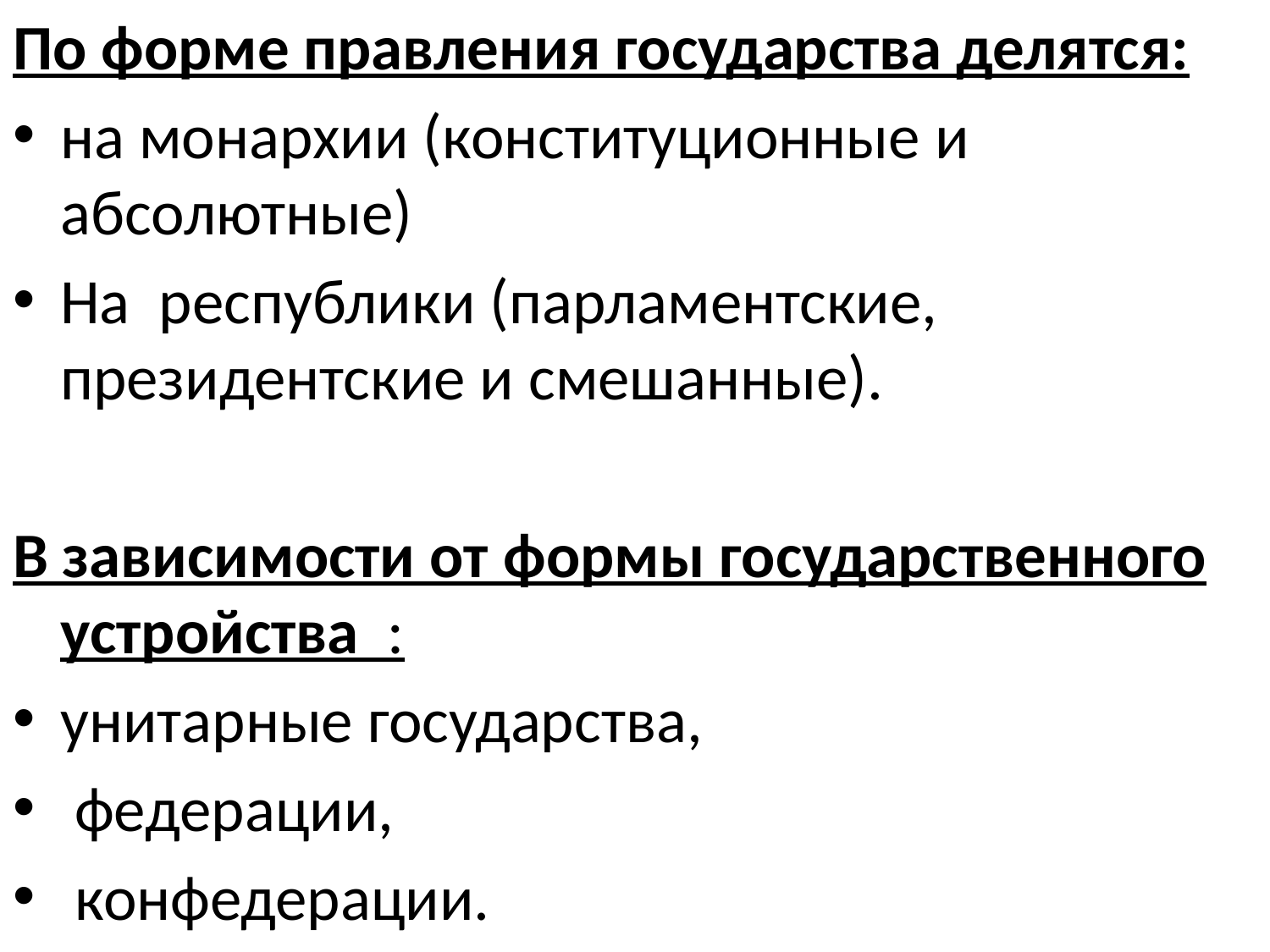

По форме правления государства делятся:
на монархии (конституционные и абсолютные)
На  республики (парламентские, президентские и смешанные).

В зависимости от формы государственного устройства  :
унитарные государства,
 федерации,
 конфедерации.